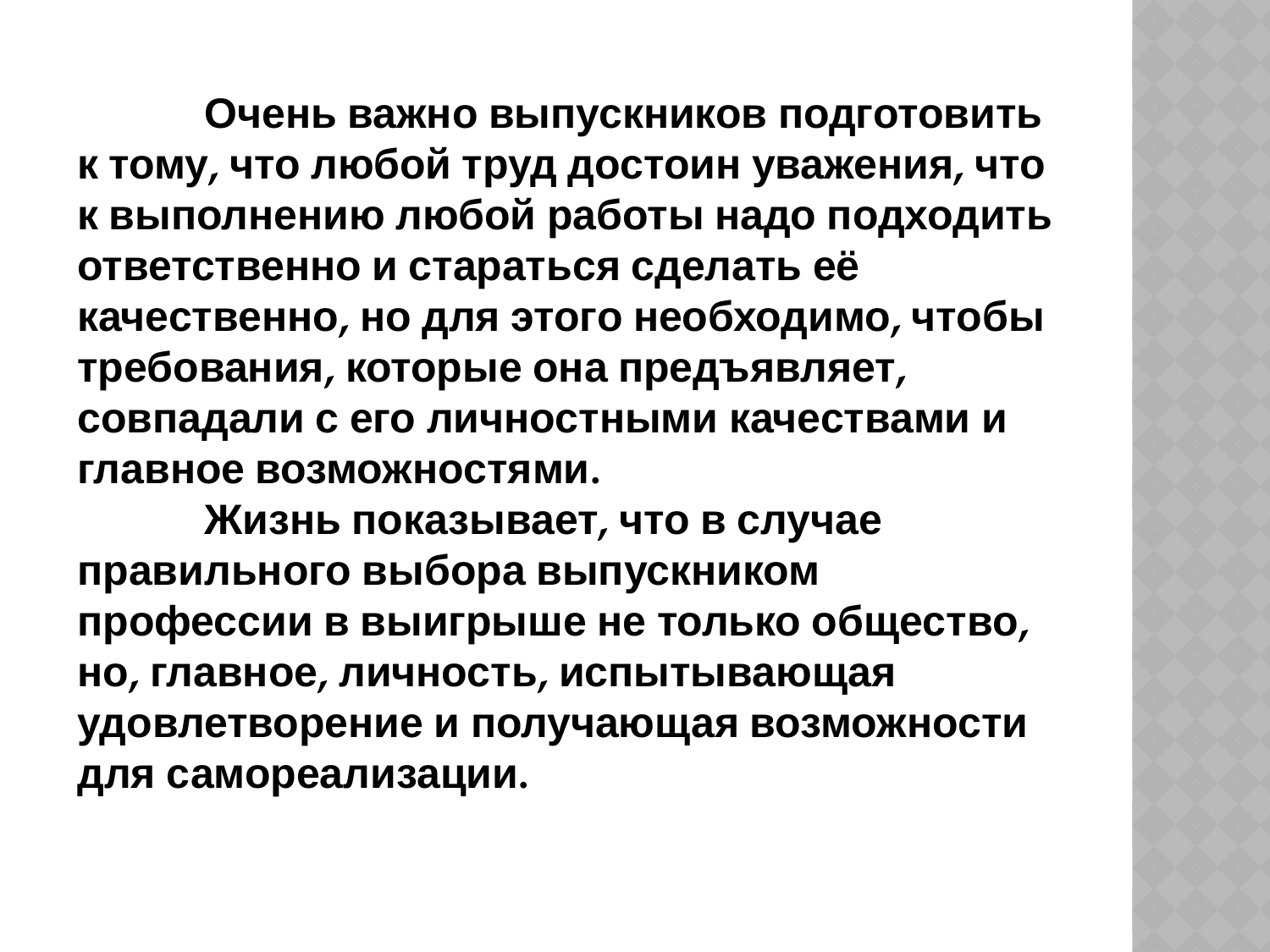

Очень важно выпускников подготовить к тому, что любой труд достоин уважения, что к выполнению любой работы надо подходить ответственно и стараться сделать её качественно, но для этого необходимо, чтобы требования, которые она предъявляет, совпадали с его личностными качествами и главное возможностями.
   	Жизнь показывает, что в случае правильного выбора выпускником профессии в выигрыше не только общество, но, главное, личность, испытывающая удовлетворение и получающая возможности для самореализации.